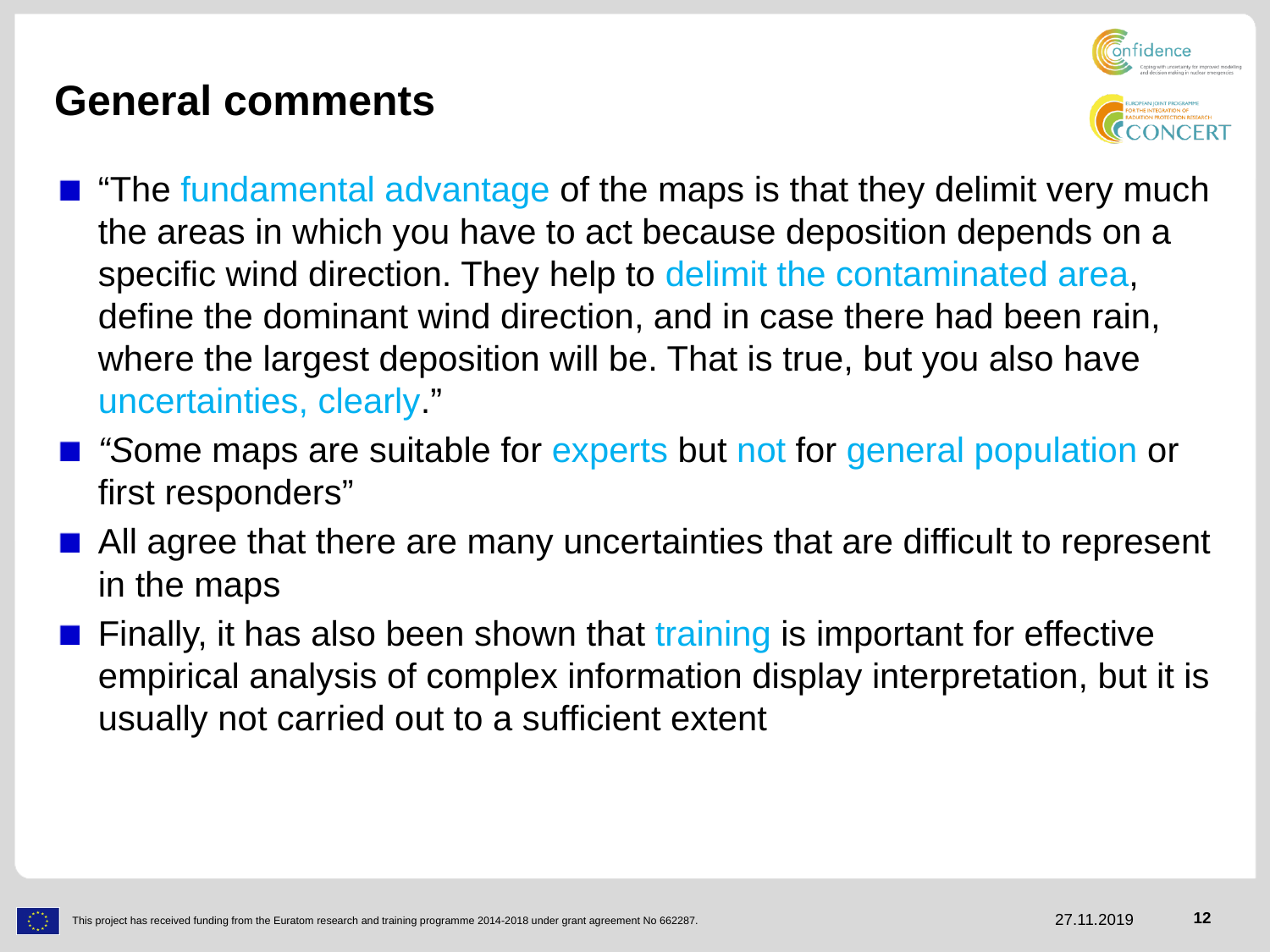

# General comments
“The fundamental advantage of the maps is that they delimit very much the areas in which you have to act because deposition depends on a specific wind direction. They help to delimit the contaminated area, define the dominant wind direction, and in case there had been rain, where the largest deposition will be. That is true, but you also have uncertainties, clearly.”
“Some maps are suitable for experts but not for general population or first responders”
All agree that there are many uncertainties that are difficult to represent in the maps
Finally, it has also been shown that training is important for effective empirical analysis of complex information display interpretation, but it is usually not carried out to a sufficient extent